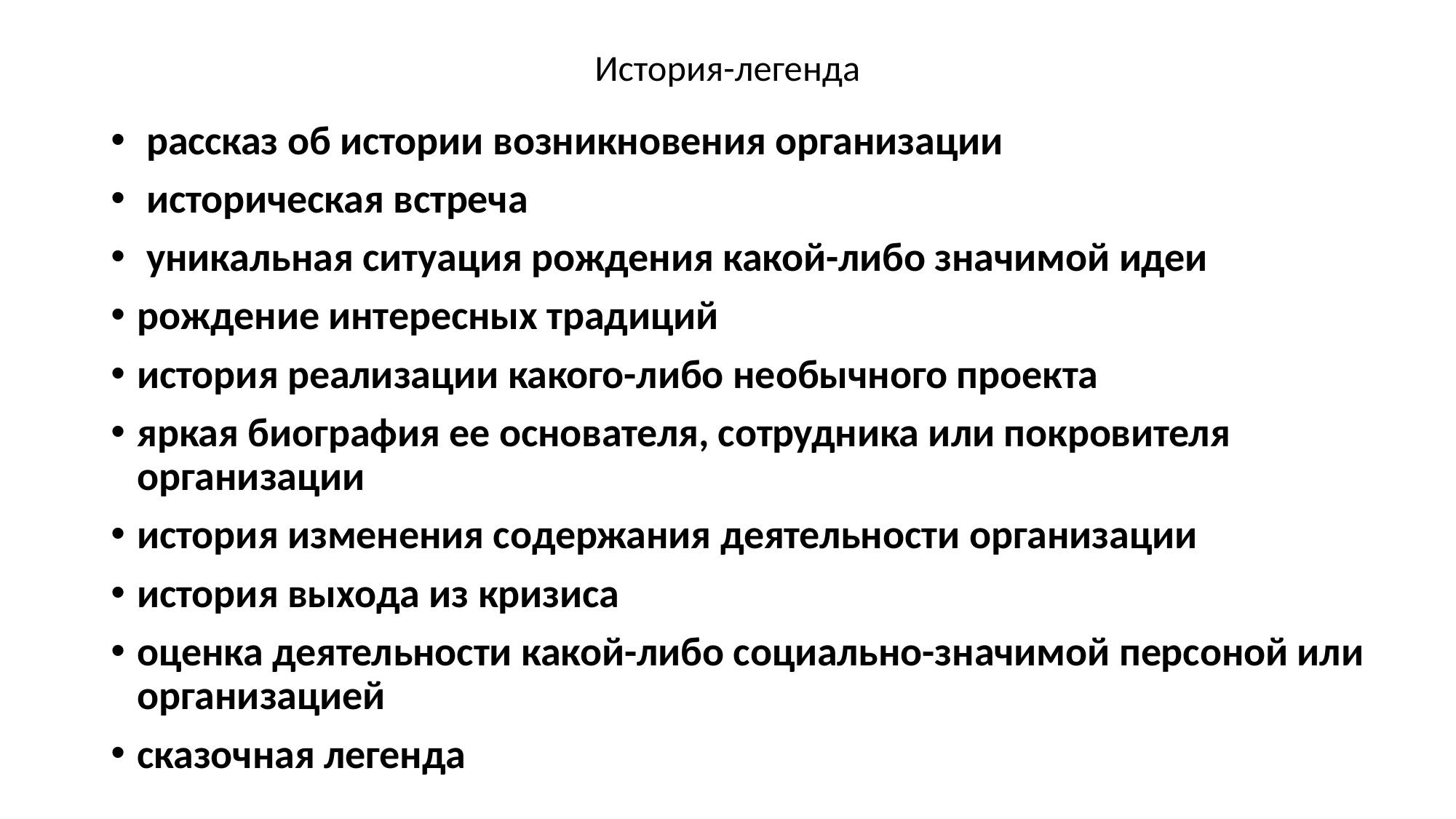

# История-легенда
 рассказ об истории возникновения организации
 историческая встреча
 уникальная ситуация рождения какой-либо значимой идеи
рождение интересных традиций
история реализации какого-либо необычного проекта
яркая биография ее основателя, сотрудника или покровителя организации
история изменения содержания деятельности организации
история выхода из кризиса
оценка деятельности какой-либо социально-значимой персоной или организацией
сказочная легенда